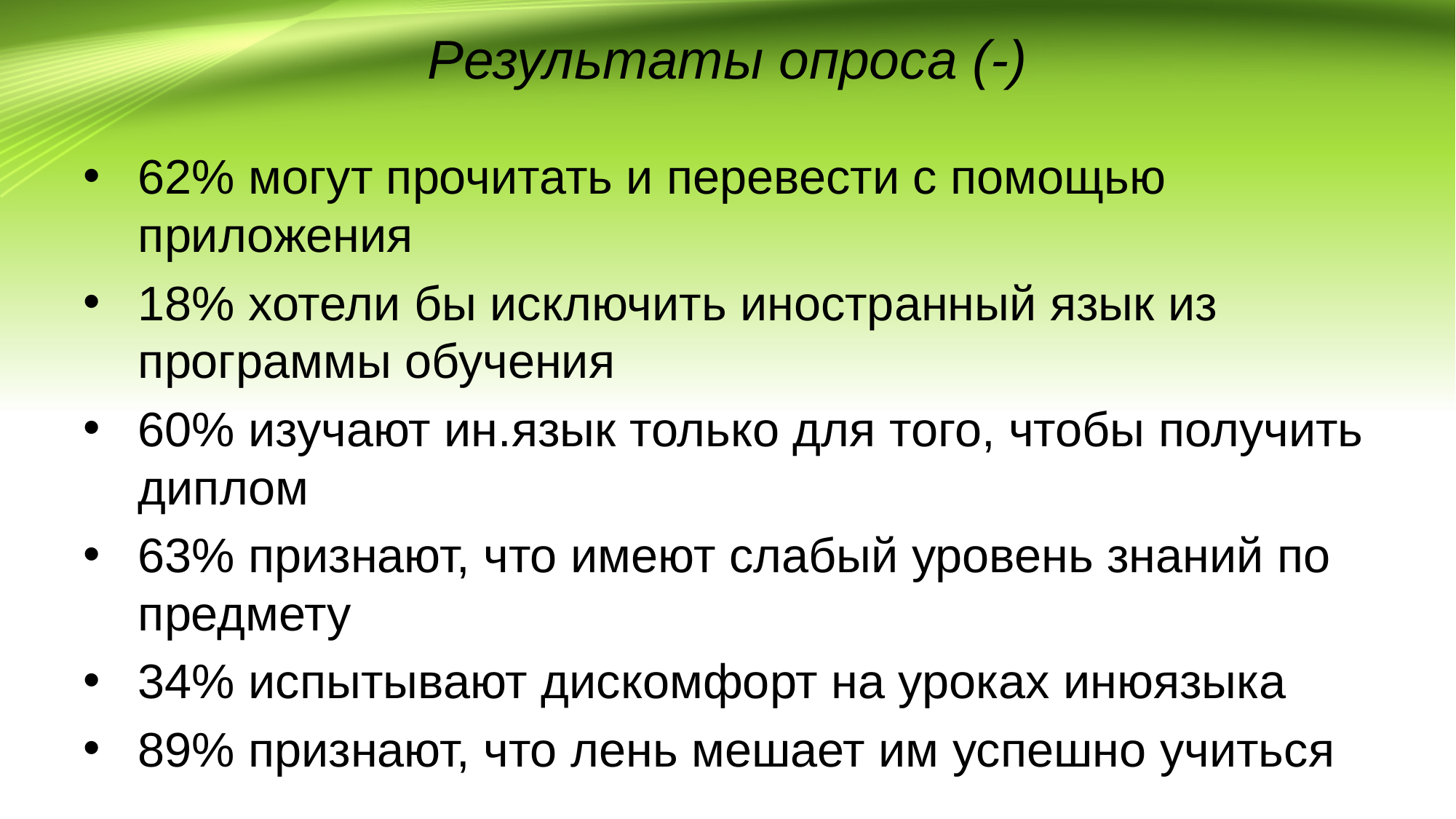

# Результаты опроса (-)
62% могут прочитать и перевести с помощью приложения
18% хотели бы исключить иностранный язык из программы обучения
60% изучают ин.язык только для того, чтобы получить диплом
63% признают, что имеют слабый уровень знаний по предмету
34% испытывают дискомфорт на уроках инюязыка
89% признают, что лень мешает им успешно учиться